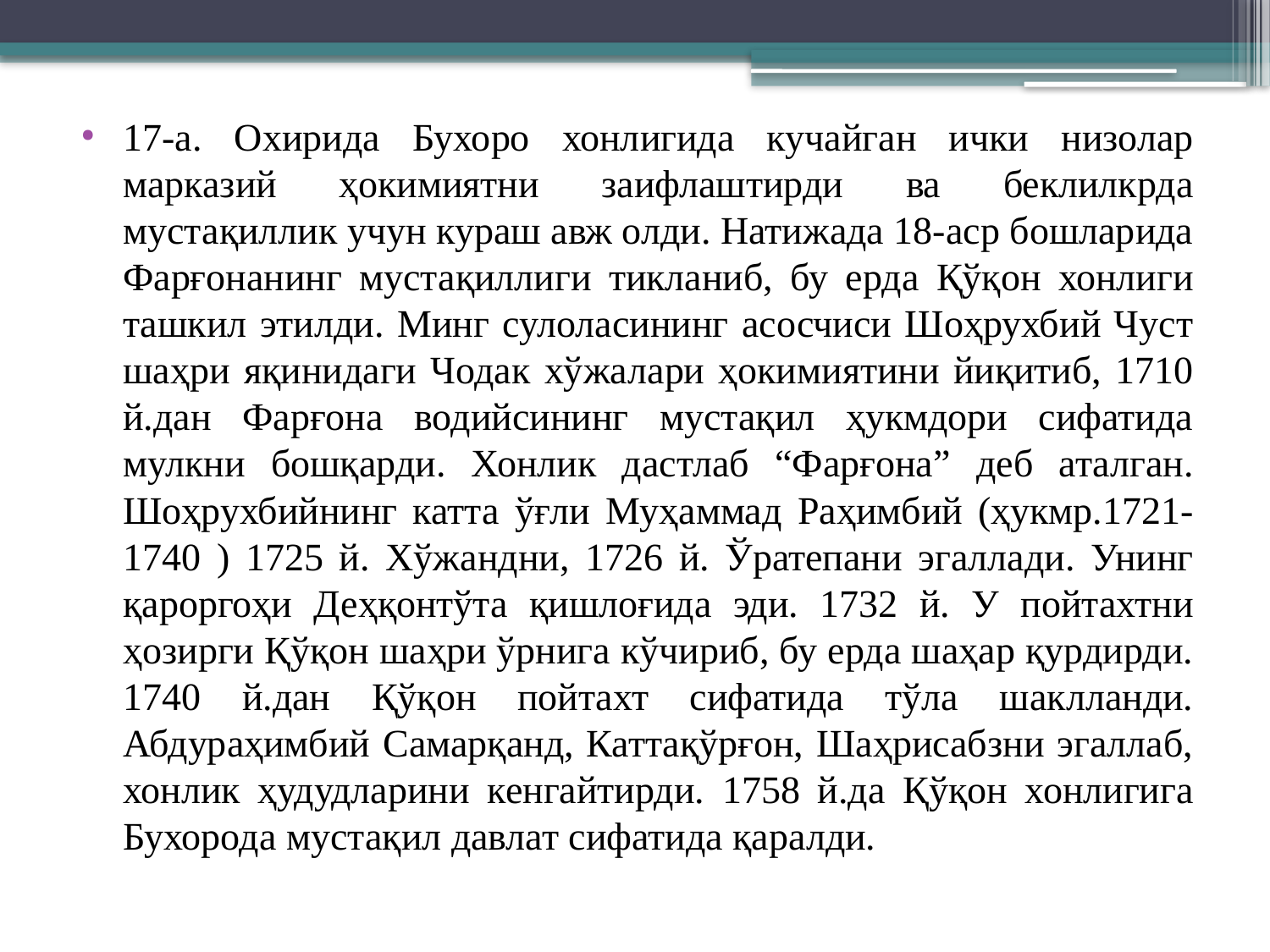

17-а. Охирида Бухоро хонлигида кучайган ички низолар марказий ҳокимиятни заифлаштирди ва беклилкрда мустақиллик учун кураш авж олди. Натижада 18-аср бошларида Фарғонанинг мустақиллиги тикланиб, бу ерда Қўқон хонлиги ташкил этилди. Минг сулоласининг асосчиси Шоҳрухбий Чуст шаҳри яқинидаги Чодак хўжалари ҳокимиятини йиқитиб, 1710 й.дан Фарғона водийсининг мустақил ҳукмдори сифатида мулкни бошқарди. Хонлик дастлаб “Фарғона” деб аталган. Шоҳрухбийнинг катта ўғли Муҳаммад Раҳимбий (ҳукмр.1721-1740 ) 1725 й. Хўжандни, 1726 й. Ўратепани эгаллади. Унинг қароргоҳи Деҳқонтўта қишлоғида эди. 1732 й. У пойтахтни ҳозирги Қўқон шаҳри ўрнига кўчириб, бу ерда шаҳар қурдирди. 1740 й.дан Қўқон пойтахт сифатида тўла шаклланди. Абдураҳимбий Самарқанд, Каттақўрғон, Шаҳрисабзни эгаллаб, хонлик ҳудудларини кенгайтирди. 1758 й.да Қўқон хонлигига Бухорода мустақил давлат сифатида қаралди.